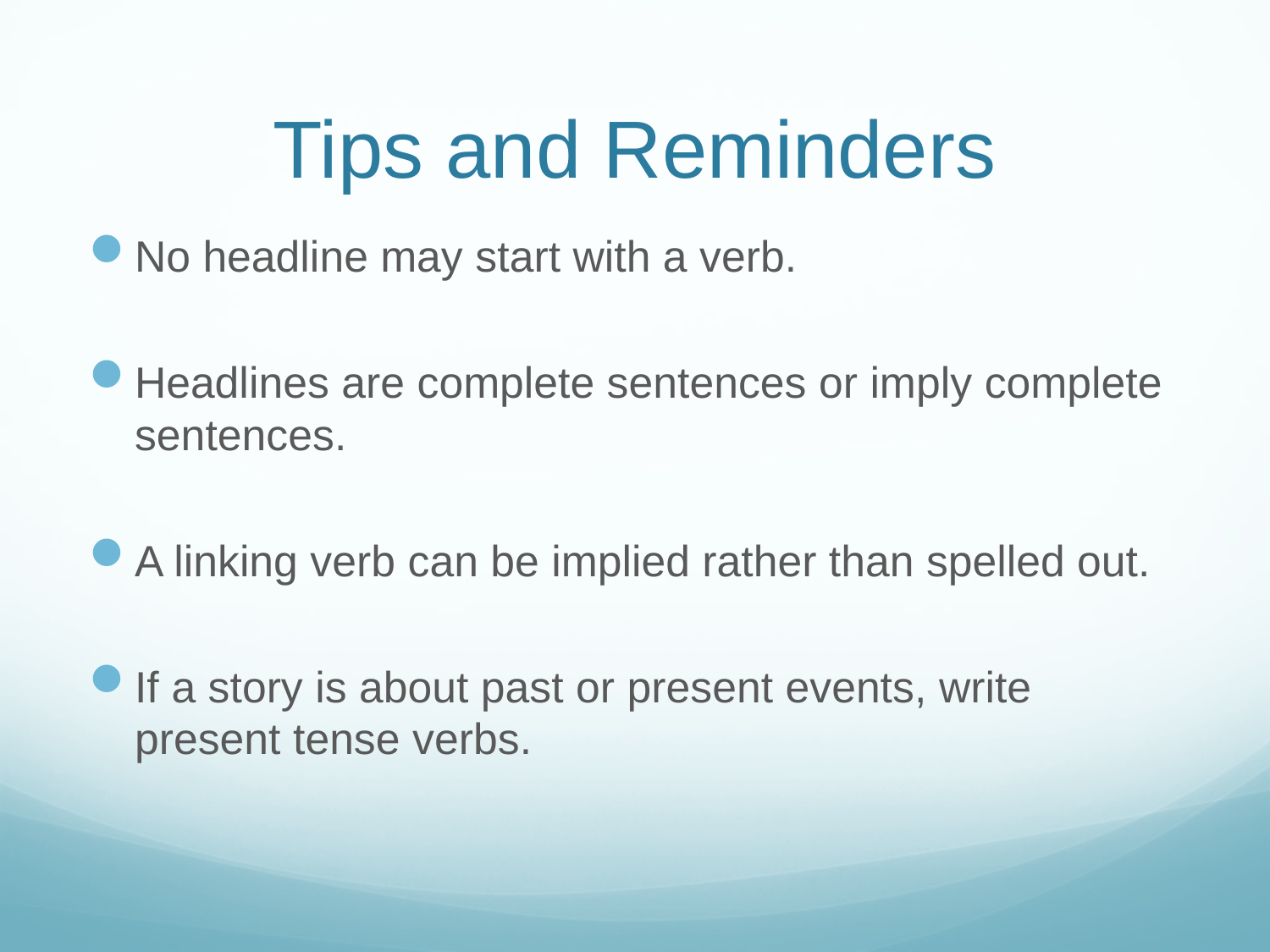

# Tips and Reminders
No headline may start with a verb.
Headlines are complete sentences or imply complete sentences.
A linking verb can be implied rather than spelled out.
If a story is about past or present events, write present tense verbs.